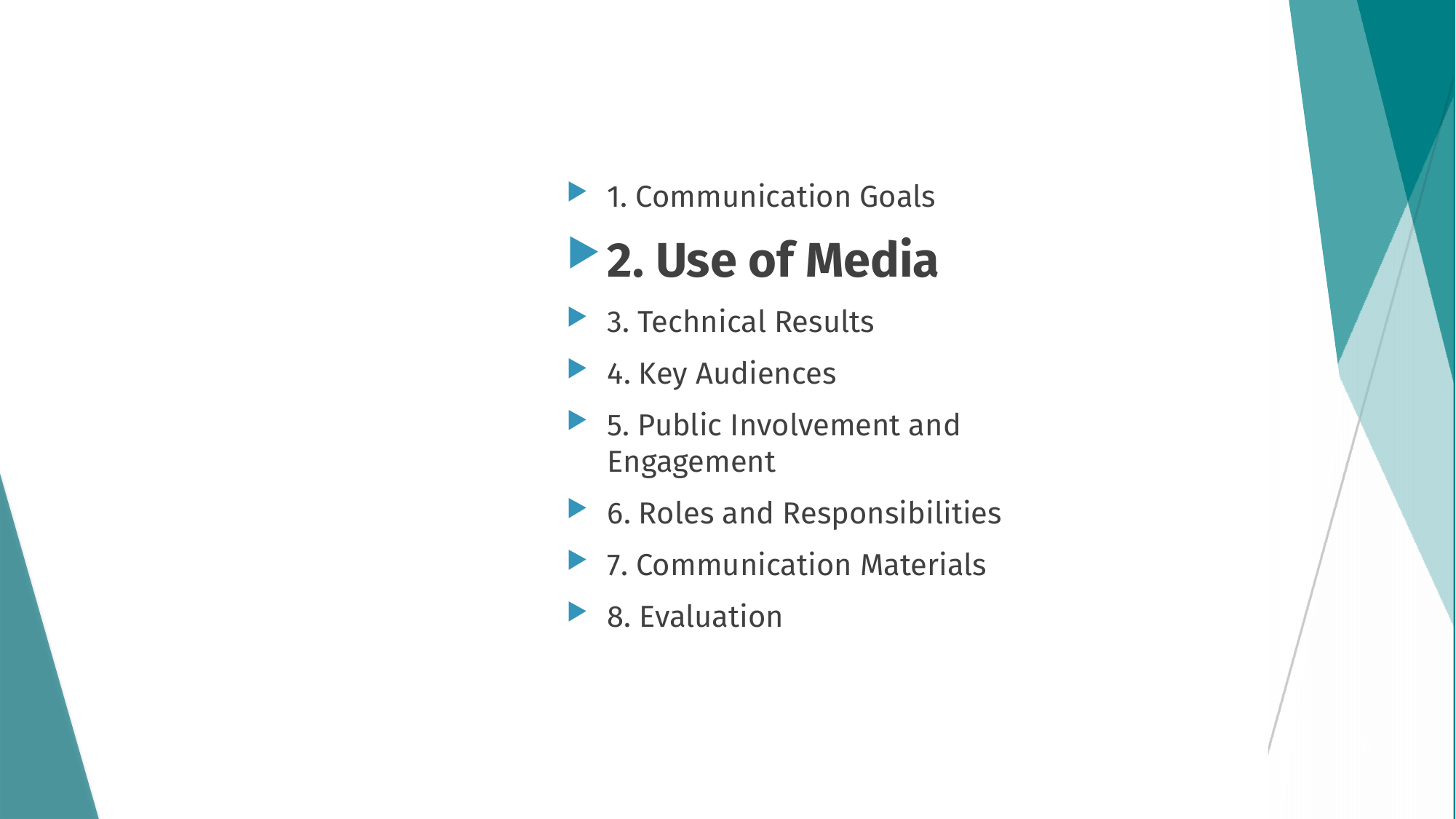

# Section 2: Use of Media
1. Communication Goals
2. Use of Media
3. Technical Results
4. Key Audiences
5. Public Involvement and Engagement
6. Roles and Responsibilities
7. Communication Materials
8. Evaluation

11